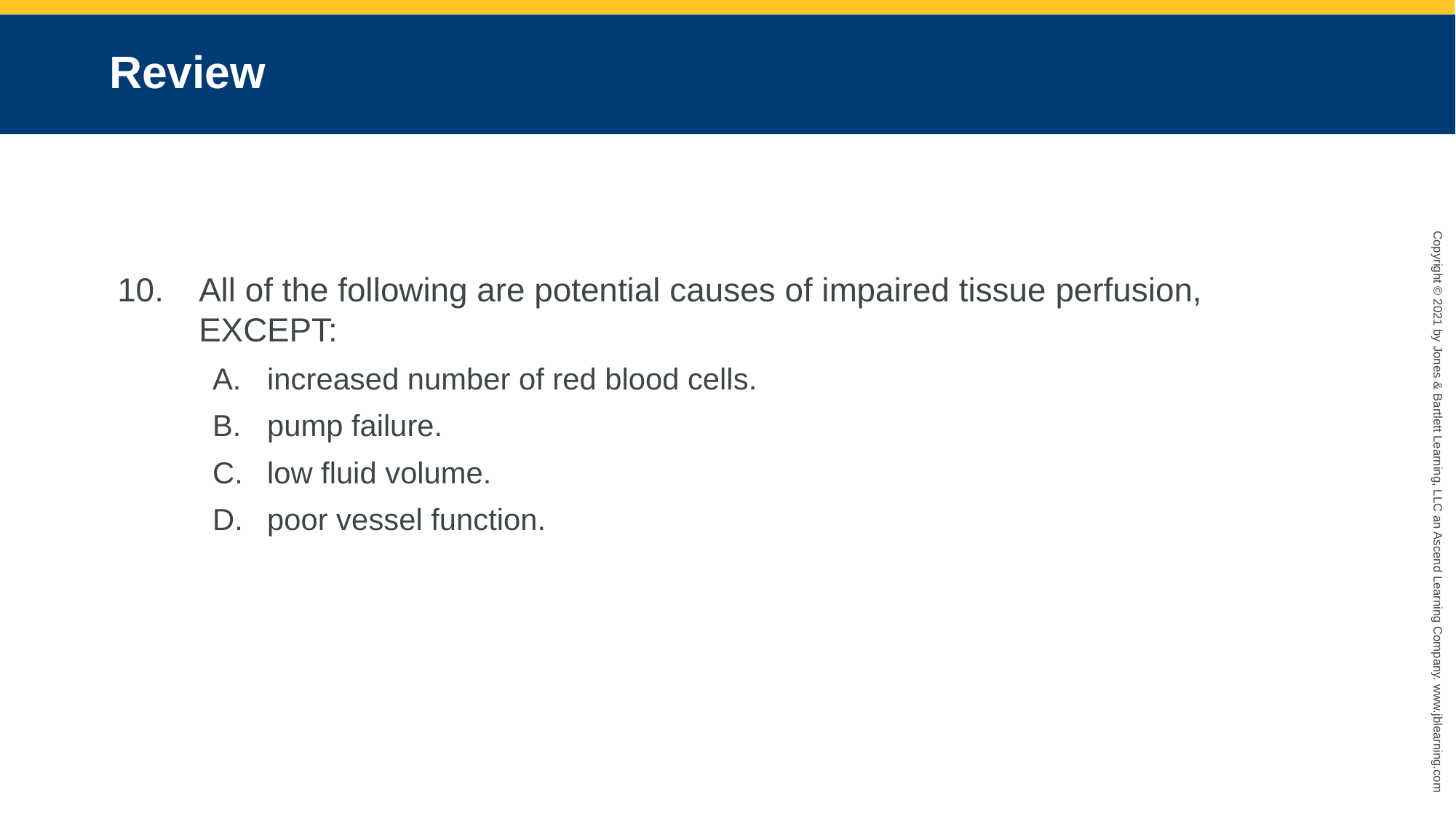

# Review
All of the following are potential causes of impaired tissue perfusion, EXCEPT:
increased number of red blood cells.
pump failure.
low fluid volume.
poor vessel function.